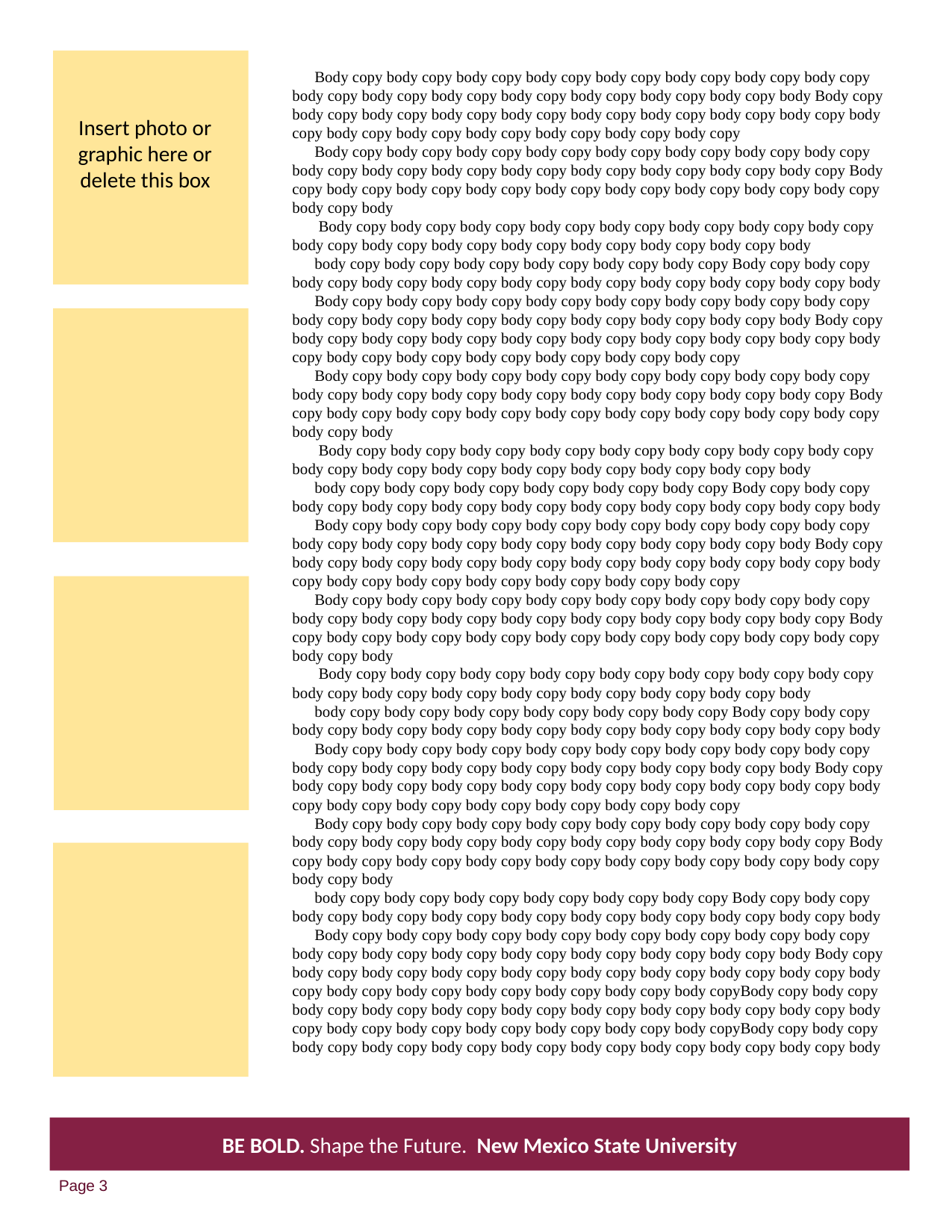

Replace all of
the mockup text
with your information. Feel free to add as many or as few photos as you’d like!!!

Body copy body copy body copy body copy body copy body copy body copy body copy body copy body copy body copy body copy body copy body copy body copy body Body copy body copy body copy body copy body copy body copy body copy body copy body copy body copy body copy body copy body copy body copy body copy body copy
Body copy body copy body copy body copy body copy body copy body copy body copy body copy body copy body copy body copy body copy body copy body copy body copy Body copy body copy body copy body copy body copy body copy body copy body copy body copy body copy body
 Body copy body copy body copy body copy body copy body copy body copy body copy body copy body copy body copy body copy body copy body copy body copy body
body copy body copy body copy body copy body copy body copy Body copy body copy body copy body copy body copy body copy body copy body copy body copy body copy body
Body copy body copy body copy body copy body copy body copy body copy body copy body copy body copy body copy body copy body copy body copy body copy body Body copy body copy body copy body copy body copy body copy body copy body copy body copy body copy body copy body copy body copy body copy body copy body copy
Body copy body copy body copy body copy body copy body copy body copy body copy body copy body copy body copy body copy body copy body copy body copy body copy Body copy body copy body copy body copy body copy body copy body copy body copy body copy body copy body
 Body copy body copy body copy body copy body copy body copy body copy body copy body copy body copy body copy body copy body copy body copy body copy body
body copy body copy body copy body copy body copy body copy Body copy body copy body copy body copy body copy body copy body copy body copy body copy body copy body
Body copy body copy body copy body copy body copy body copy body copy body copy body copy body copy body copy body copy body copy body copy body copy body Body copy body copy body copy body copy body copy body copy body copy body copy body copy body copy body copy body copy body copy body copy body copy body copy
Body copy body copy body copy body copy body copy body copy body copy body copy body copy body copy body copy body copy body copy body copy body copy body copy Body copy body copy body copy body copy body copy body copy body copy body copy body copy body copy body
 Body copy body copy body copy body copy body copy body copy body copy body copy body copy body copy body copy body copy body copy body copy body copy body
body copy body copy body copy body copy body copy body copy Body copy body copy body copy body copy body copy body copy body copy body copy body copy body copy body
Body copy body copy body copy body copy body copy body copy body copy body copy body copy body copy body copy body copy body copy body copy body copy body Body copy body copy body copy body copy body copy body copy body copy body copy body copy body copy body copy body copy body copy body copy body copy body copy
Body copy body copy body copy body copy body copy body copy body copy body copy body copy body copy body copy body copy body copy body copy body copy body copy Body copy body copy body copy body copy body copy body copy body copy body copy body copy body copy body
body copy body copy body copy body copy body copy body copy Body copy body copy body copy body copy body copy body copy body copy body copy body copy body copy body
Body copy body copy body copy body copy body copy body copy body copy body copy body copy body copy body copy body copy body copy body copy body copy body Body copy body copy body copy body copy body copy body copy body copy body copy body copy body copy body copy body copy body copy body copy body copy body copyBody copy body copy body copy body copy body copy body copy body copy body copy body copy body copy body copy body copy body copy body copy body copy body copy body copyBody copy body copy body copy body copy body copy body copy body copy body copy body copy body copy body

Insert photo or graphic here or delete this box

BE BOLD. Shape the Future.  New Mexico State University
Page 3